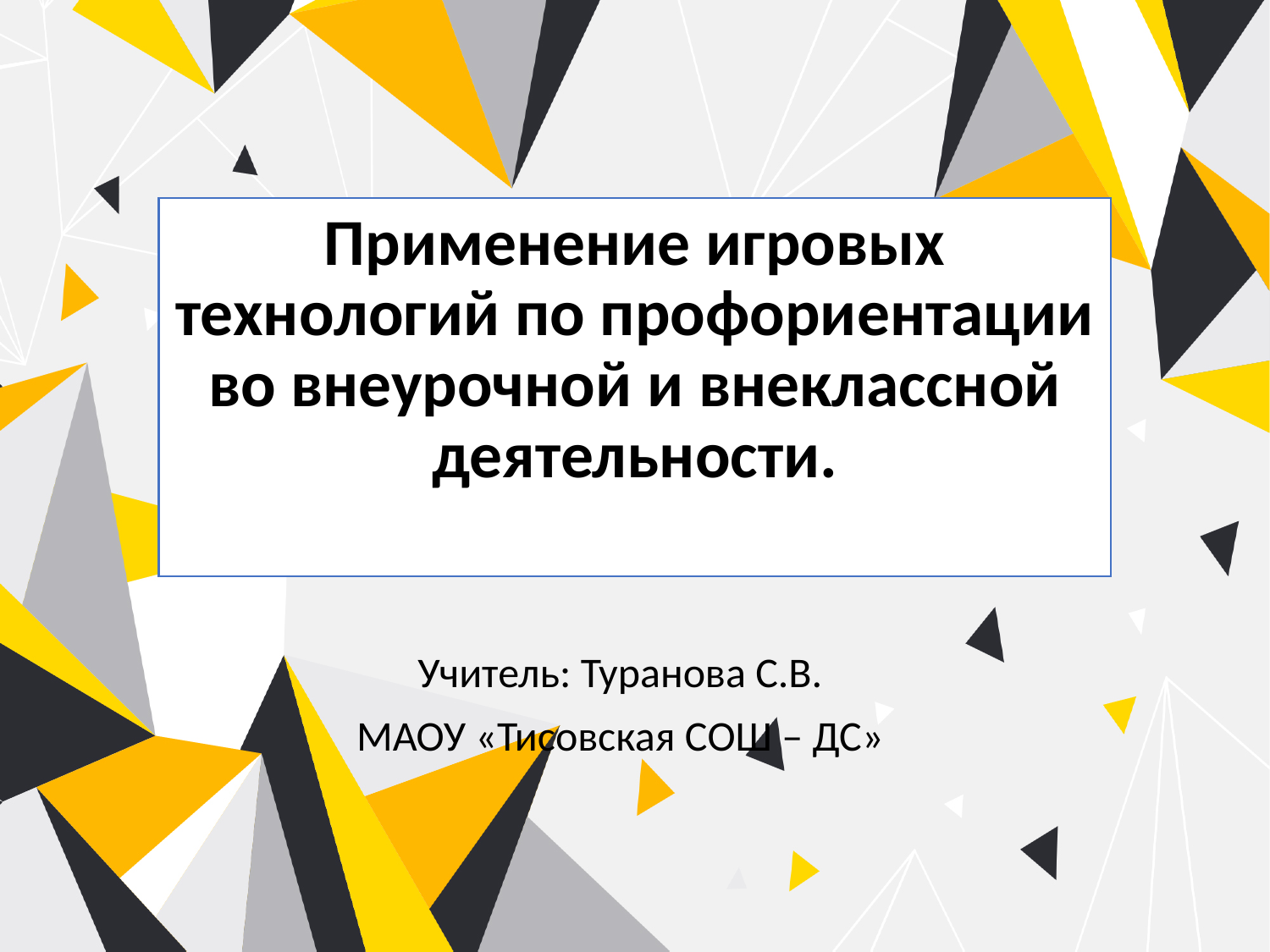

# Применение игровых технологий по профориентации во внеурочной и внеклассной деятельности.
Учитель: Туранова С.В.
МАОУ «Тисовская СОШ – ДС»